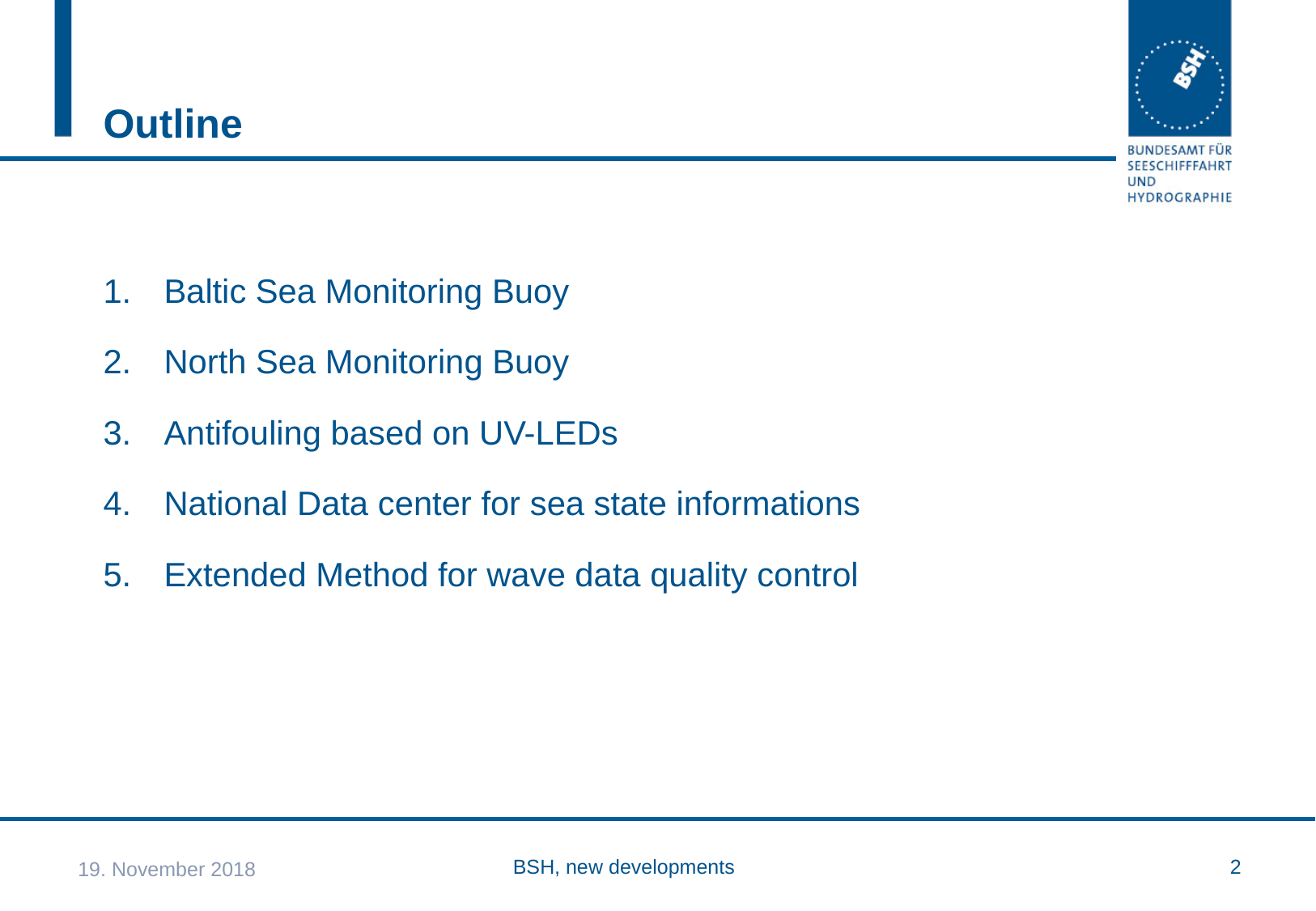

# Outline
Baltic Sea Monitoring Buoy
North Sea Monitoring Buoy
Antifouling based on UV-LEDs
National Data center for sea state informations
Extended Method for wave data quality control

BSH, new developments
19. November 2018
2